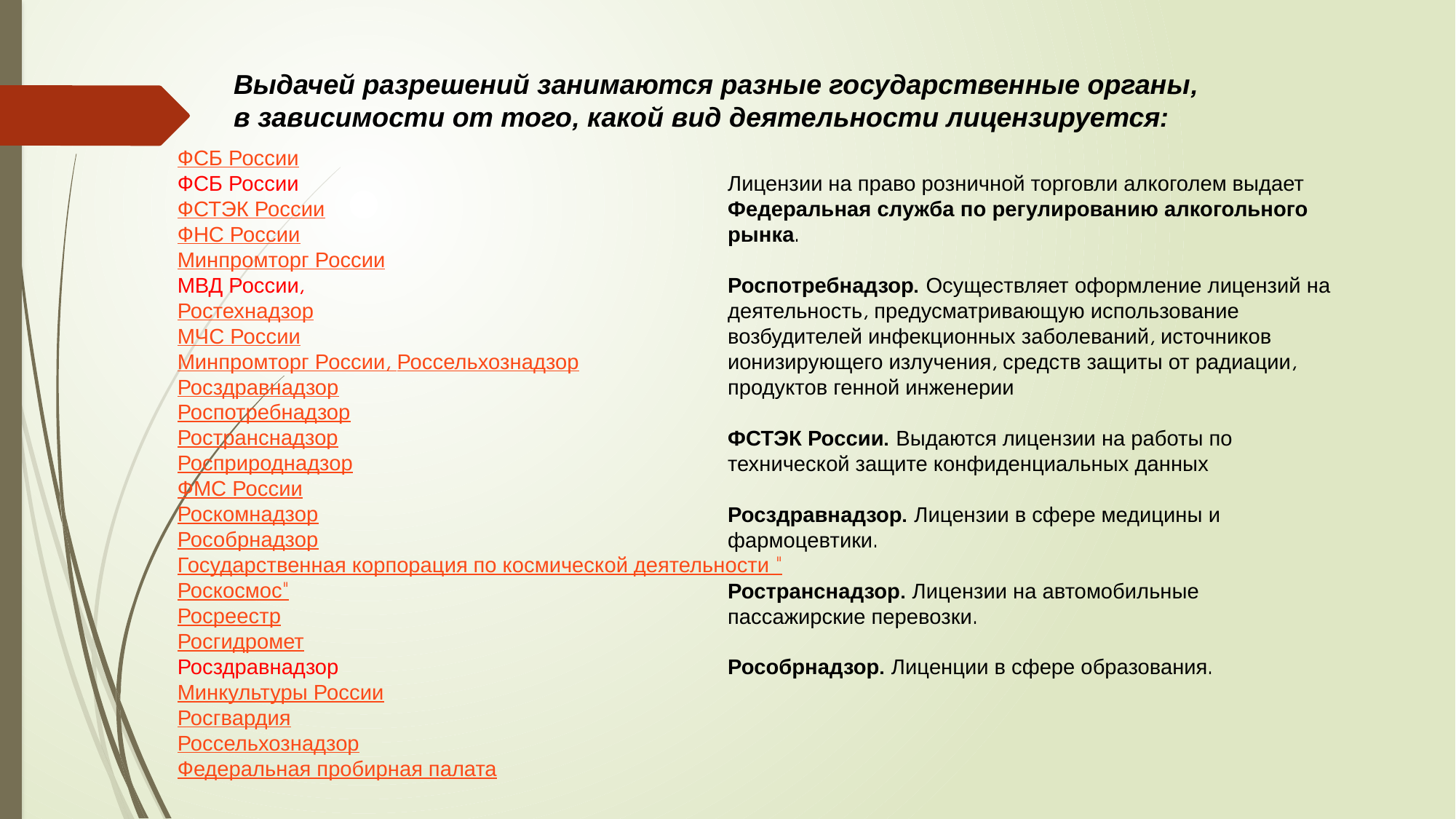

Выдачей разрешений занимаются разные государственные органы, в зависимости от того, какой вид деятельности лицензируется:
ФСБ России
ФСБ России
ФСТЭК России
ФНС России
Минпромторг России
МВД России,
Ростехнадзор
МЧС России
Минпромторг России, Россельхознадзор
Росздравнадзор
Роспотребнадзор
Ространснадзор
Росприроднадзор
ФМС России
Роскомнадзор
Рособрнадзор
Государственная корпорация по космической деятельности "Роскосмос"
Росреестр
Росгидромет
Росздравнадзор
Минкультуры России
Росгвардия
Россельхознадзор
Федеральная пробирная палата
Лицензии на право розничной торговли алкоголем выдает Федеральная служба по регулированию алкогольного рынка.

Роспотребнадзор. Осуществляет оформление лицензий на деятельность, предусматривающую использование возбудителей инфекционных заболеваний, источников ионизирующего излучения, средств защиты от радиации, продуктов генной инженерии

ФСТЭК России. Выдаются лицензии на работы по технической защите конфиденциальных данных

Росздравнадзор. Лицензии в сфере медицины и фармоцевтики.

Ространснадзор. Лицензии на автомобильные пассажирские перевозки.

Рособрнадзор. Лиценции в сфере образования.